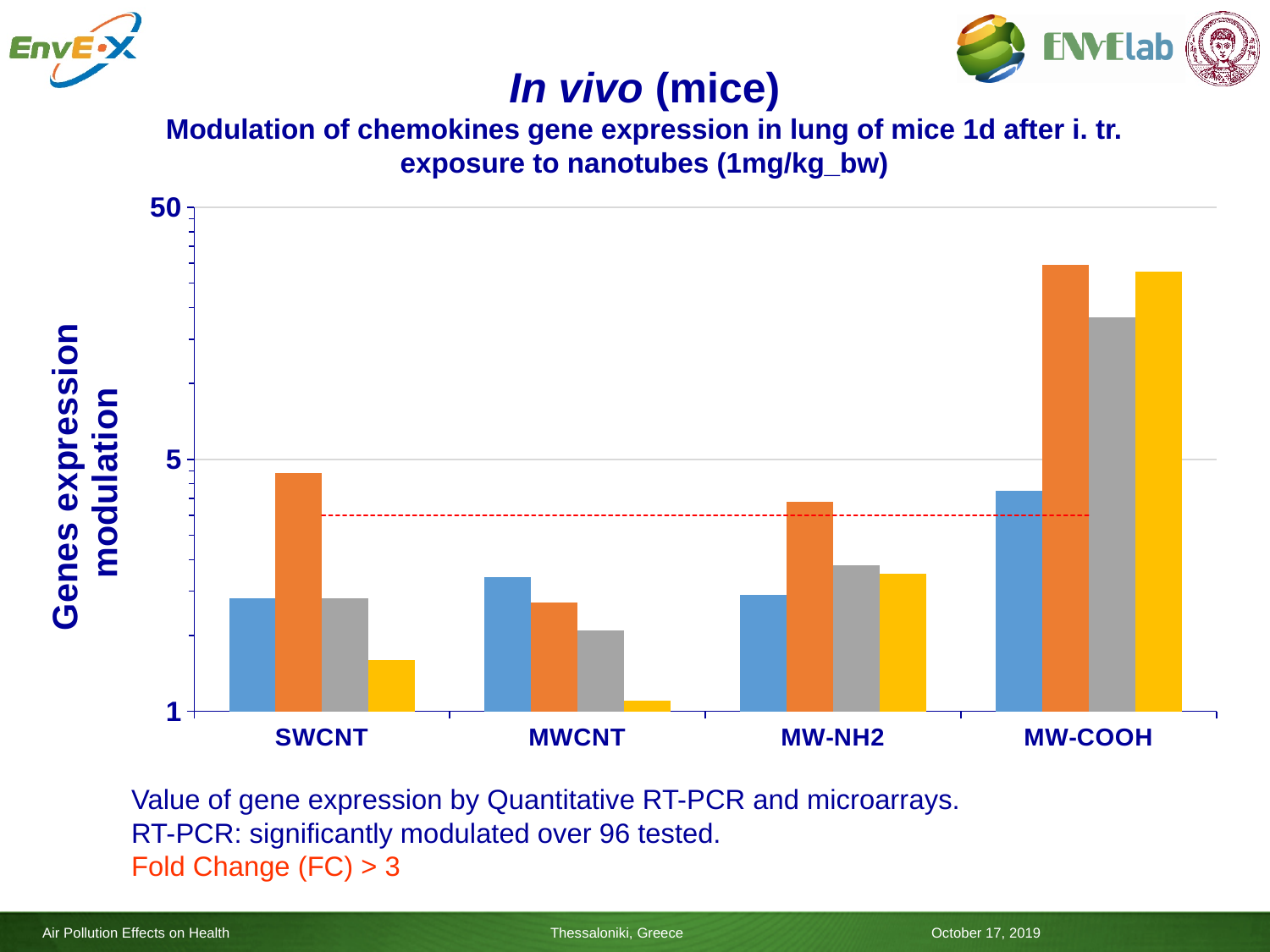

# In vivo (mice) Modulation of chemokines gene expression in lung of mice 1d after i. tr. exposure to nanotubes (1mg/kg_bw)

### Chart

| Category | Ccl19 | Ccl2 | Cxcl10 | Ccl22 |  |
|---|---|---|---|---|---|
| SWCNT | 1.4 | 4.4 | 1.4 | 0.8 | 3.0 |
| MWCNT | 1.7 | 1.35 | 1.05 | 0.55 | 3.0 |
| MW-NH2 | 1.45 | 3.4 | 1.9 | 1.75 | 3.0 |
| MW-COOH | 3.75 | 29.5 | 18.3 | 27.9 | 3.0 |
Value of gene expression by Quantitative RT-PCR and microarrays.
RT-PCR: significantly modulated over 96 tested.
Fold Change (FC) > 3